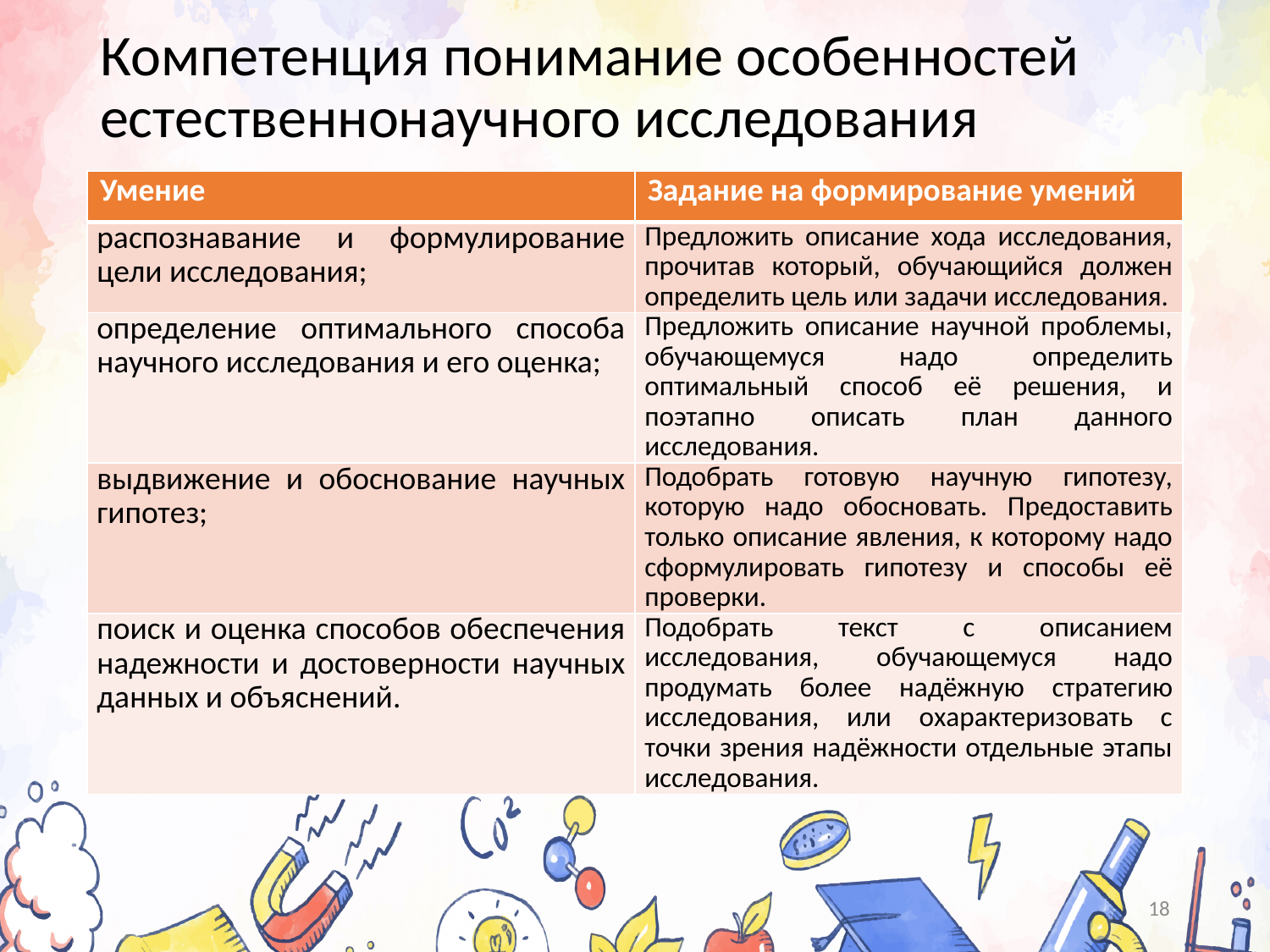

# Компетенция понимание особенностей естественнонаучного исследования
| Умение | Задание на формирование умений |
| --- | --- |
| распознавание и формулирование цели исследования; | Предложить описание хода исследования, прочитав который, обучающийся должен определить цель или задачи исследования. |
| определение оптимального способа научного исследования и его оценка; | Предложить описание научной проблемы, обучающемуся надо определить оптимальный способ её решения, и поэтапно описать план данного исследования. |
| выдвижение и обоснование научных гипотез; | Подобрать готовую научную гипотезу, которую надо обосновать. Предоставить только описание явления, к которому надо сформулировать гипотезу и способы её проверки. |
| поиск и оценка способов обеспечения надежности и достоверности научных данных и объяснений. | Подобрать текст с описанием исследования, обучающемуся надо продумать более надёжную стратегию исследования, или охарактеризовать с точки зрения надёжности отдельные этапы исследования. |
18